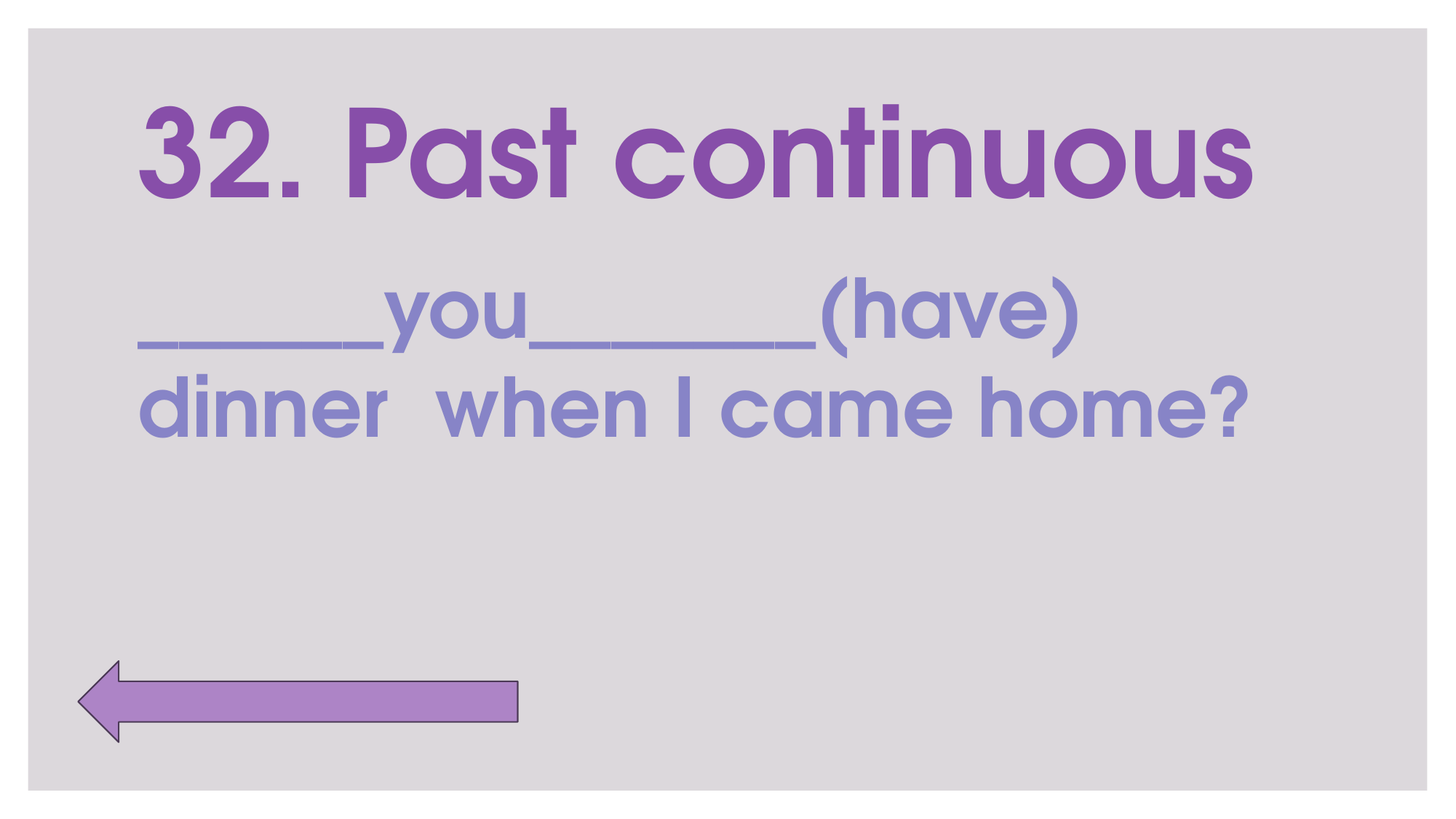

# 32. Past continuous
______you_______(have) dinner  when I came home?